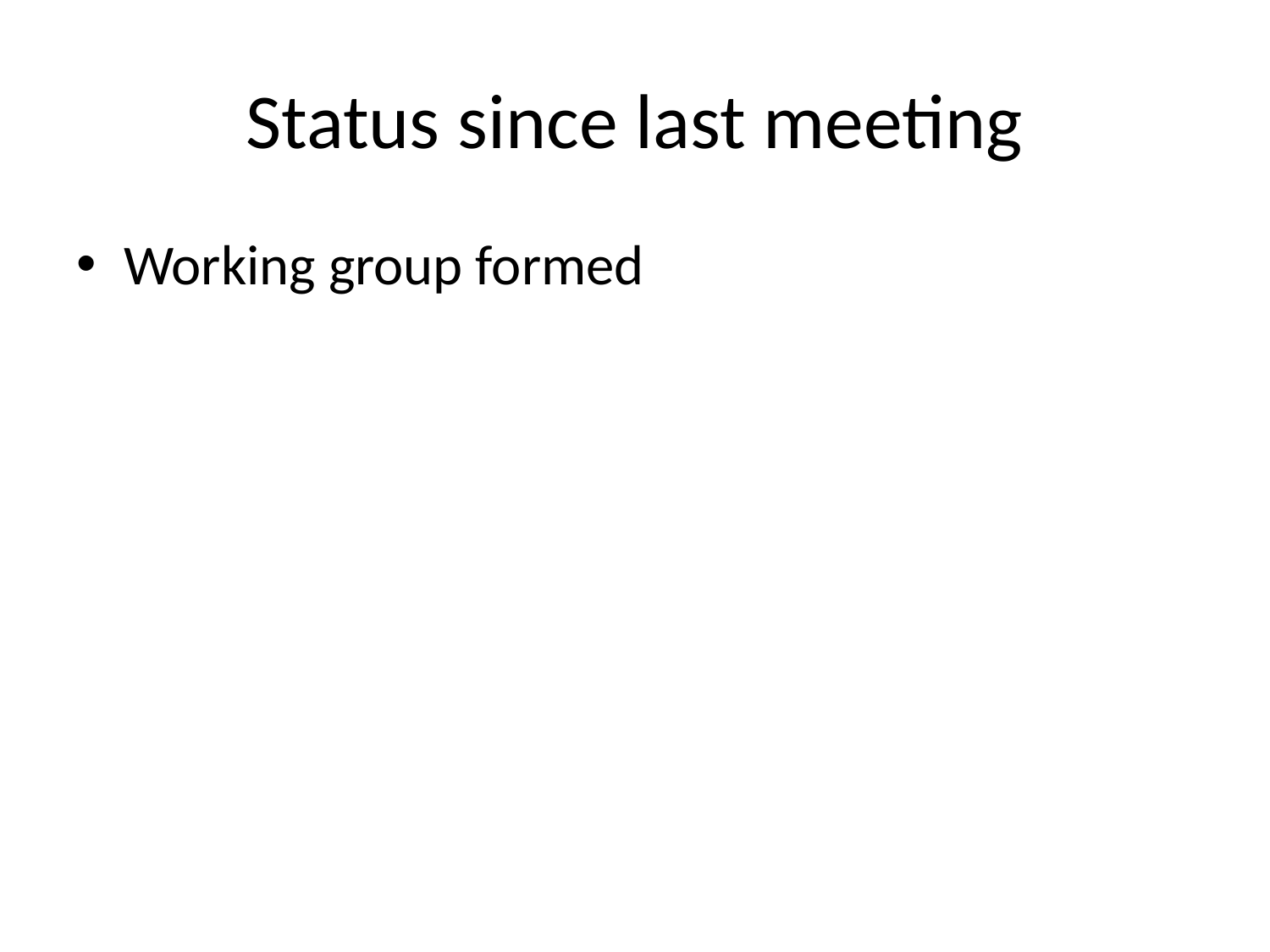

# Status since last meeting
Working group formed